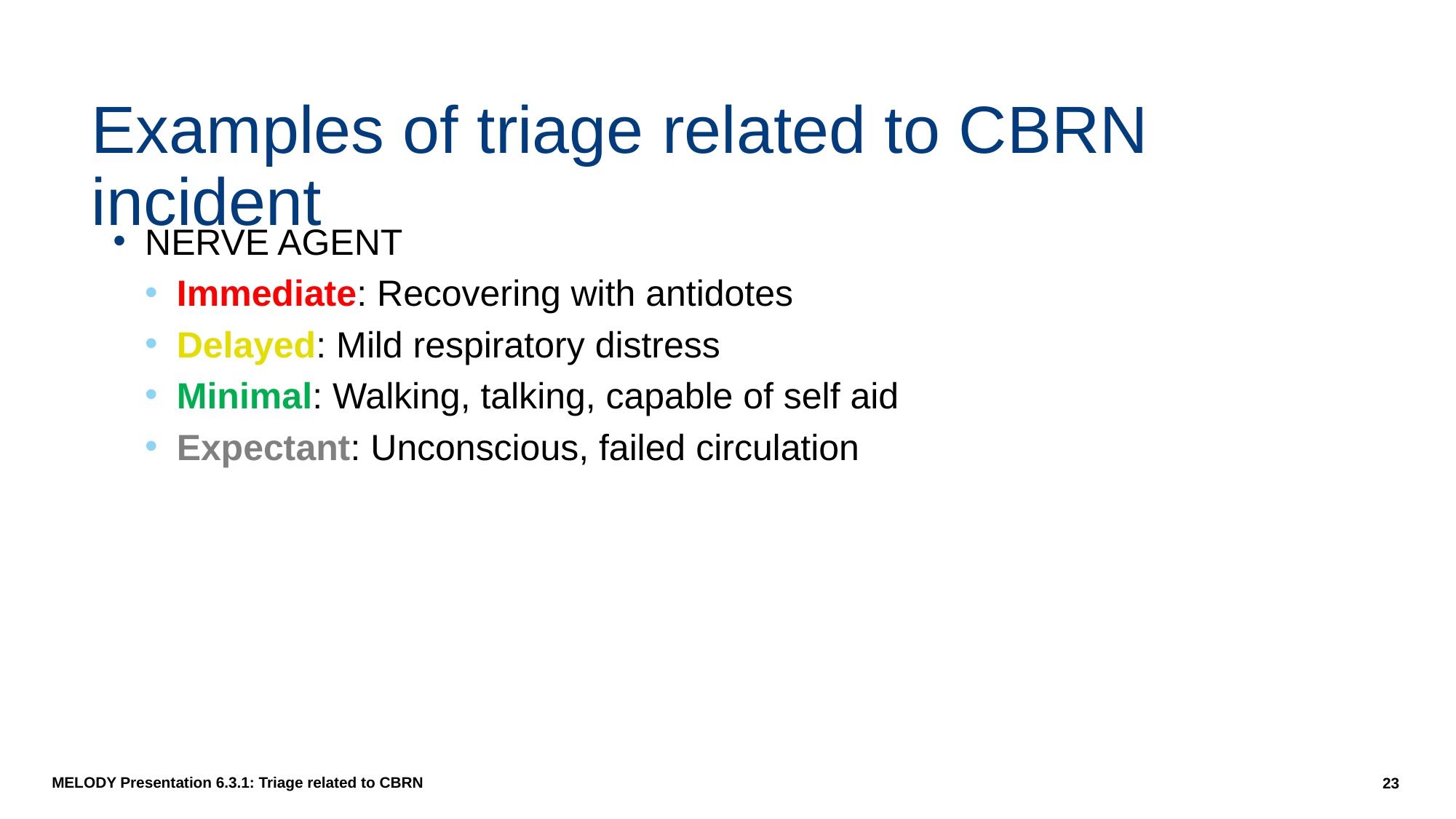

# Examples of triage related to CBRN incident
NERVE AGENT
Immediate: Recovering with antidotes
Delayed: Mild respiratory distress
Minimal: Walking, talking, capable of self aid
Expectant: Unconscious, failed circulation
MELODY Presentation 6.3.1: Triage related to CBRN
23